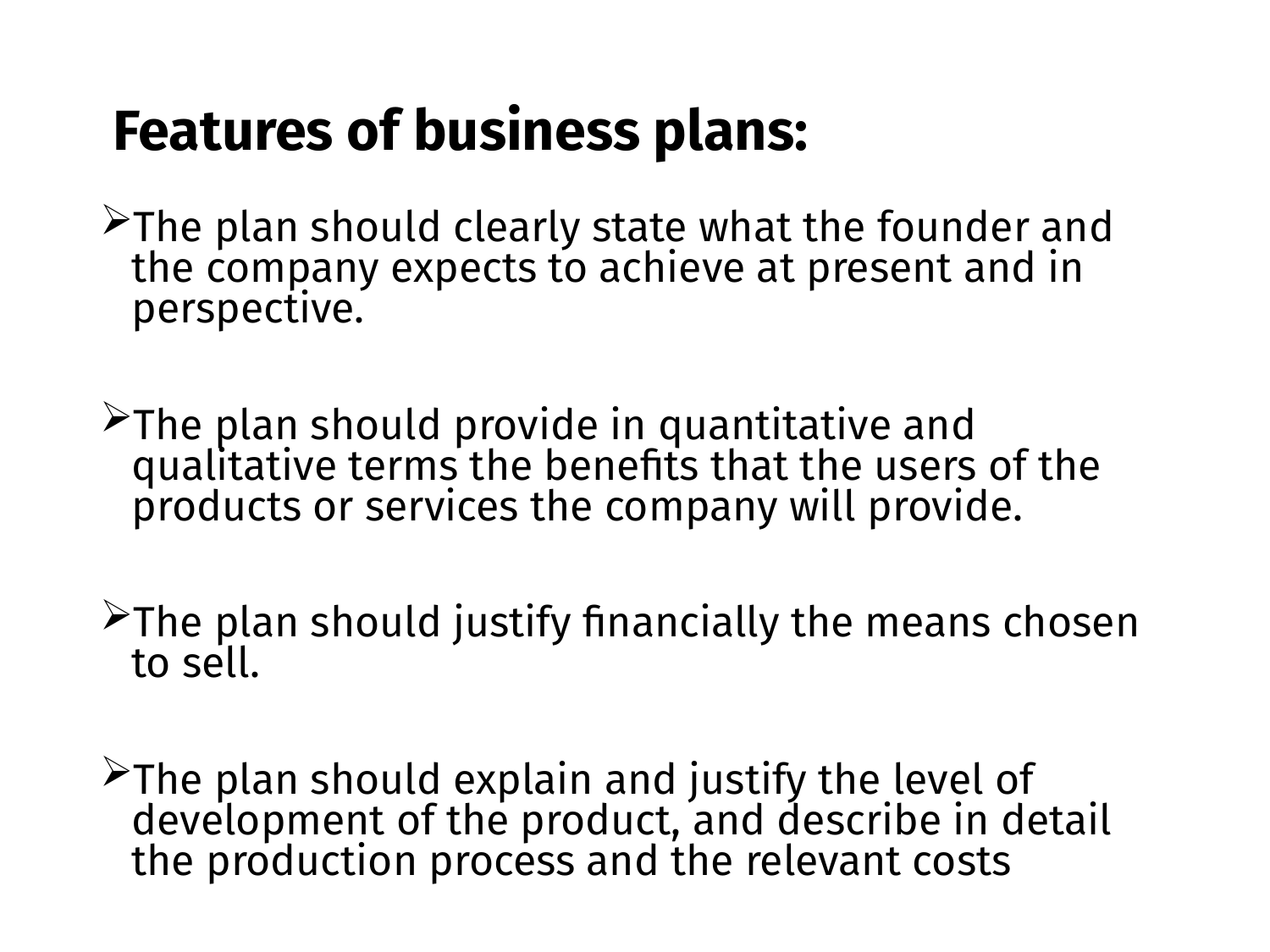

# Features of business plans:
The plan should clearly state what the founder and the company expects to achieve at present and in perspective.

The plan should provide in quantitative and qualitative terms the benefits that the users of the products or services the company will provide.

The plan should justify financially the means chosen to sell.

The plan should explain and justify the level of development of the product, and describe in detail the production process and the relevant costs